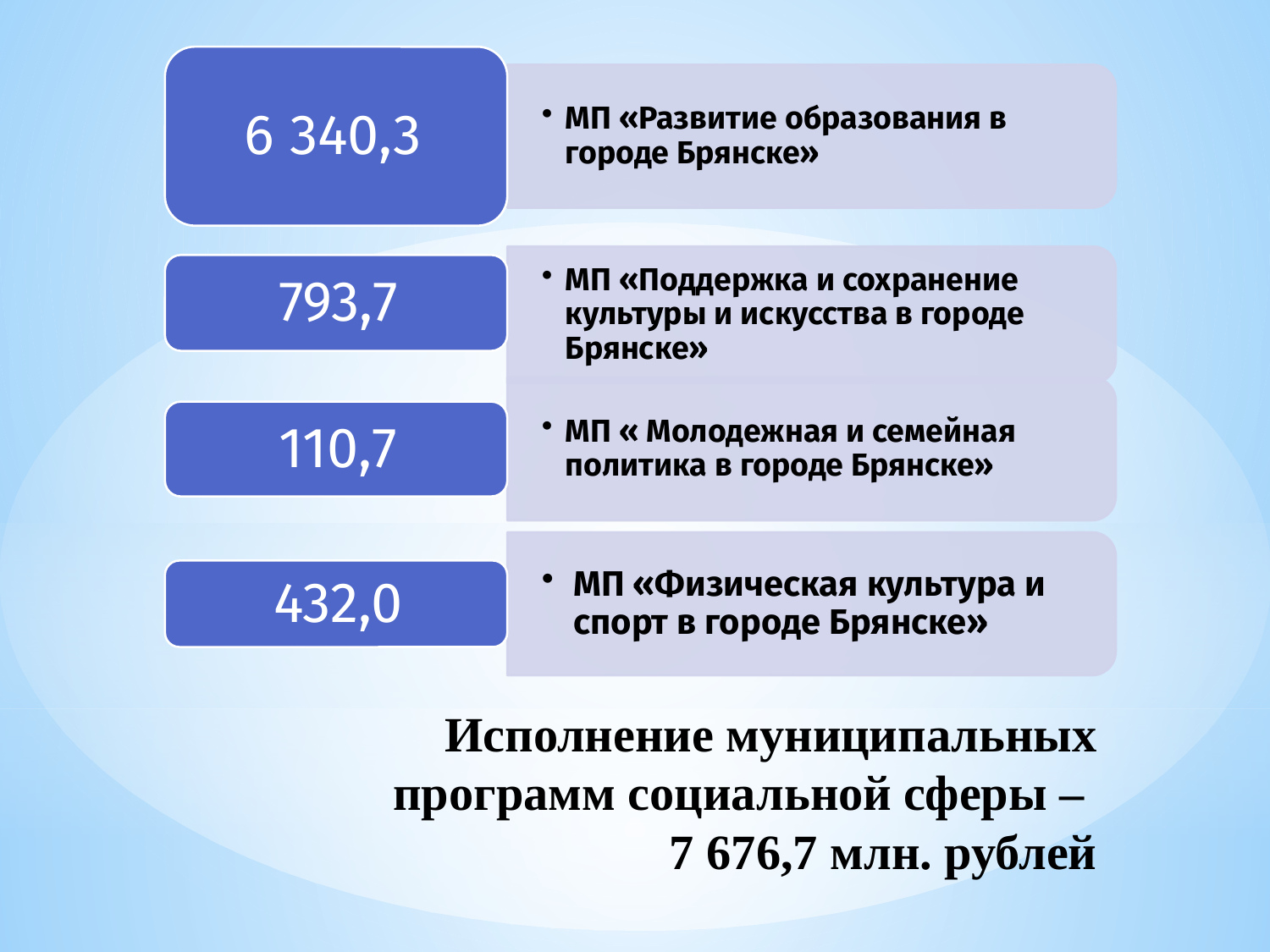

МП «Развитие образования в городе Брянске»
6 340,3
МП «Поддержка и сохранение культуры и искусства в городе Брянске»
793,7
МП « Молодежная и семейная политика в городе Брянске»
110,7
МП «Физическая культура и спорт в городе Брянске»
432,0
# Исполнение муниципальных программ социальной сферы – 7 676,7 млн. рублей